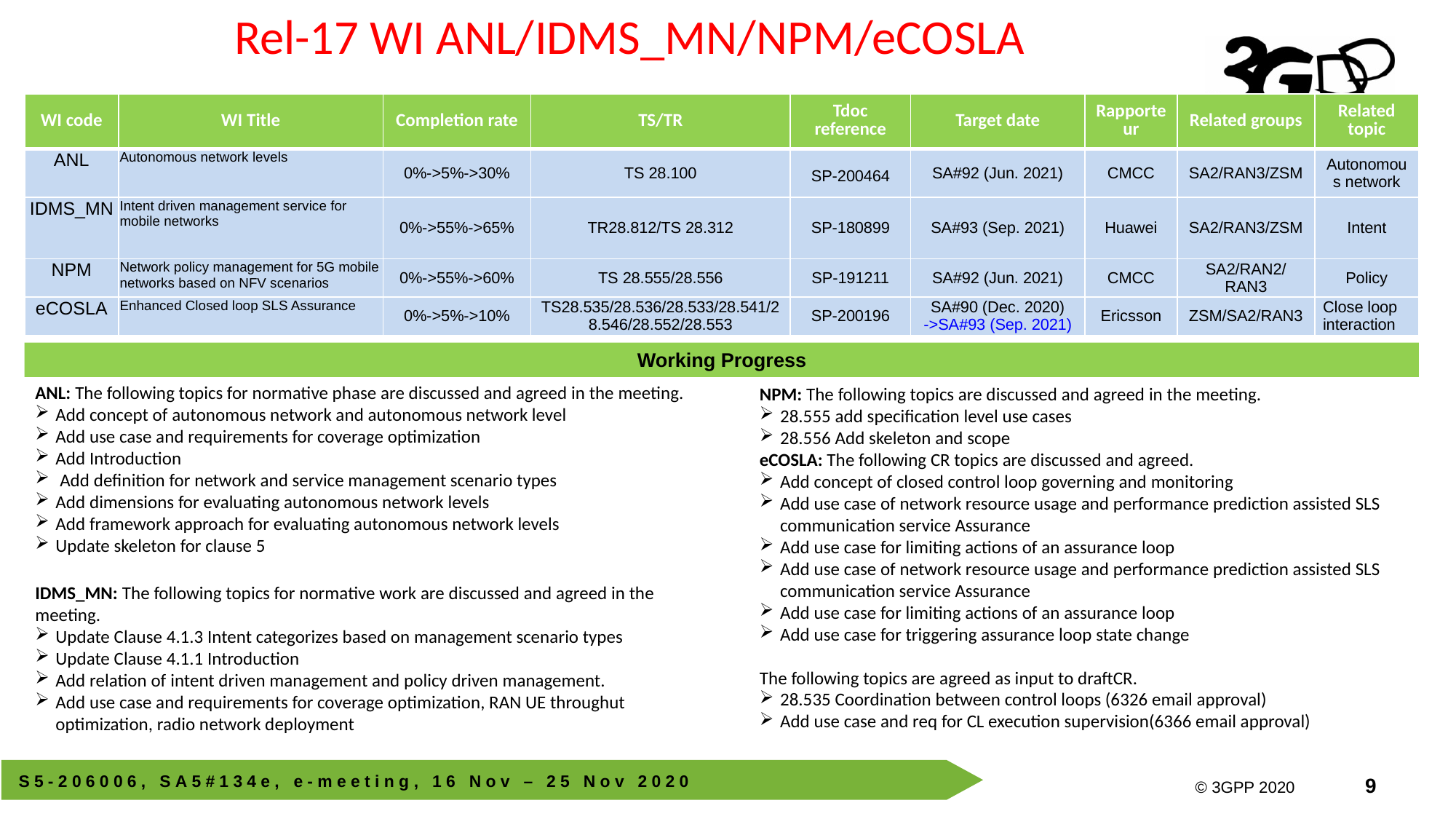

Rel-17 WI ANL/IDMS_MN/NPM/eCOSLA
| WI code | WI Title | Completion rate | TS/TR | Tdoc reference | Target date | Rapporteur | Related groups | Related topic |
| --- | --- | --- | --- | --- | --- | --- | --- | --- |
| ANL | Autonomous network levels | 0%->5%->30% | TS 28.100 | SP-200464 | SA#92 (Jun. 2021) | CMCC | SA2/RAN3/ZSM | Autonomous network |
| IDMS\_MN | Intent driven management service for mobile networks | 0%->55%->65% | TR28.812/TS 28.312 | SP-180899 | SA#93 (Sep. 2021) | Huawei | SA2/RAN3/ZSM | Intent |
| NPM | Network policy management for 5G mobile networks based on NFV scenarios | 0%->55%->60% | TS 28.555/28.556 | SP-191211 | SA#92 (Jun. 2021) | CMCC | SA2/RAN2/RAN3 | Policy |
| eCOSLA | Enhanced Closed loop SLS Assurance | 0%->5%->10% | TS28.535/28.536/28.533/28.541/28.546/28.552/28.553 | SP-200196 | SA#90 (Dec. 2020) ->SA#93 (Sep. 2021) | Ericsson | ZSM/SA2/RAN3 | Close loop interaction |
Working Progress
ANL: The following topics for normative phase are discussed and agreed in the meeting.
Add concept of autonomous network and autonomous network level
Add use case and requirements for coverage optimization
Add Introduction
 Add definition for network and service management scenario types
Add dimensions for evaluating autonomous network levels
Add framework approach for evaluating autonomous network levels
Update skeleton for clause 5

IDMS_MN: The following topics for normative work are discussed and agreed in the meeting.
Update Clause 4.1.3 Intent categorizes based on management scenario types
Update Clause 4.1.1 Introduction
Add relation of intent driven management and policy driven management.
Add use case and requirements for coverage optimization, RAN UE throughut optimization, radio network deployment
NPM: The following topics are discussed and agreed in the meeting.
28.555 add specification level use cases
28.556 Add skeleton and scope
eCOSLA: The following CR topics are discussed and agreed.
Add concept of closed control loop governing and monitoring
Add use case of network resource usage and performance prediction assisted SLS communication service Assurance
Add use case for limiting actions of an assurance loop
Add use case of network resource usage and performance prediction assisted SLS communication service Assurance
Add use case for limiting actions of an assurance loop
Add use case for triggering assurance loop state change

The following topics are agreed as input to draftCR.
28.535 Coordination between control loops (6326 email approval)
Add use case and req for CL execution supervision(6366 email approval)